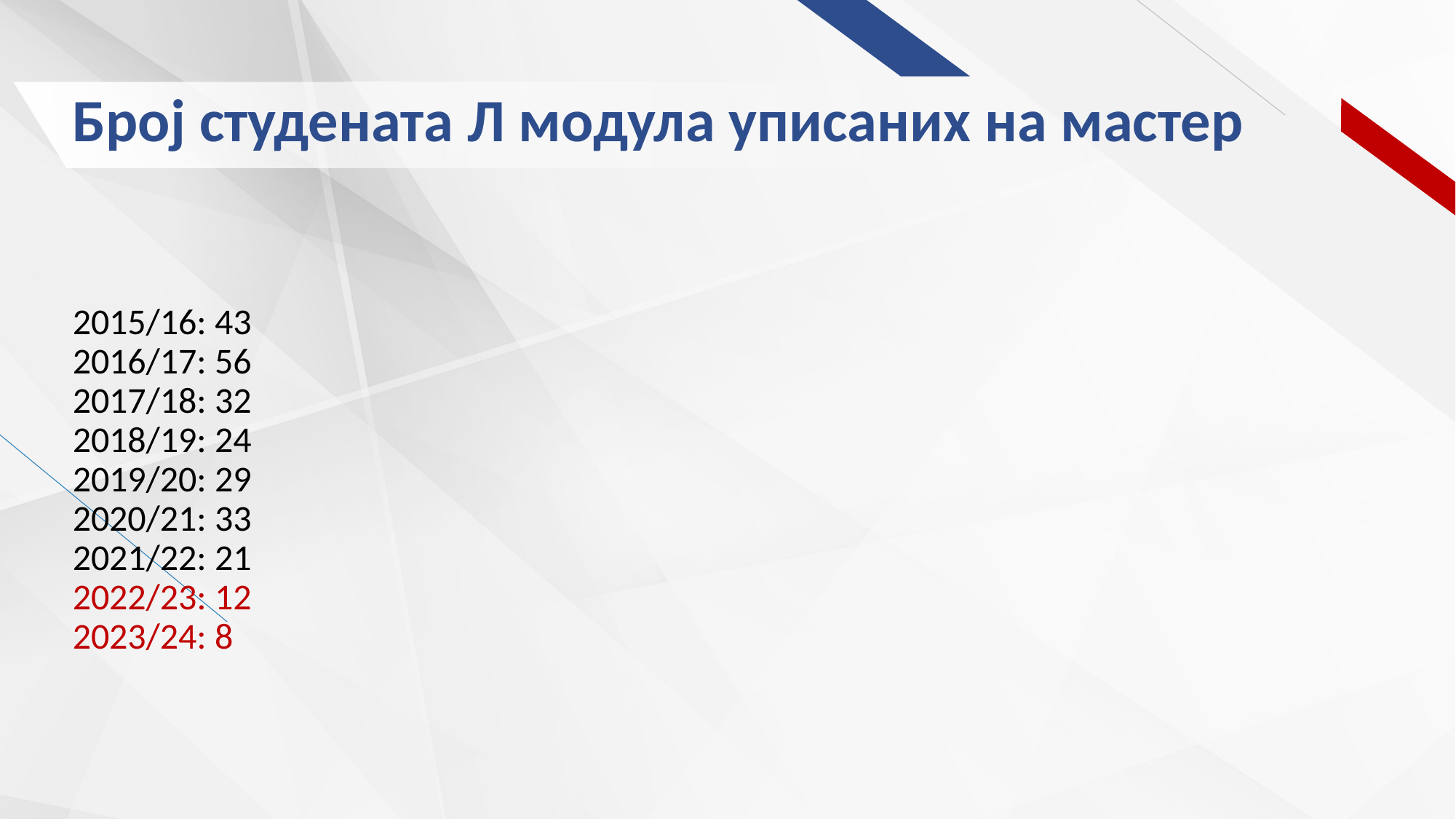

# Број студената Л модула уписаних на мастер

2015/16: 43
2016/17: 56
2017/18: 32
2018/19: 24
2019/20: 29
2020/21: 33
2021/22: 21
2022/23: 12
2023/24: 8